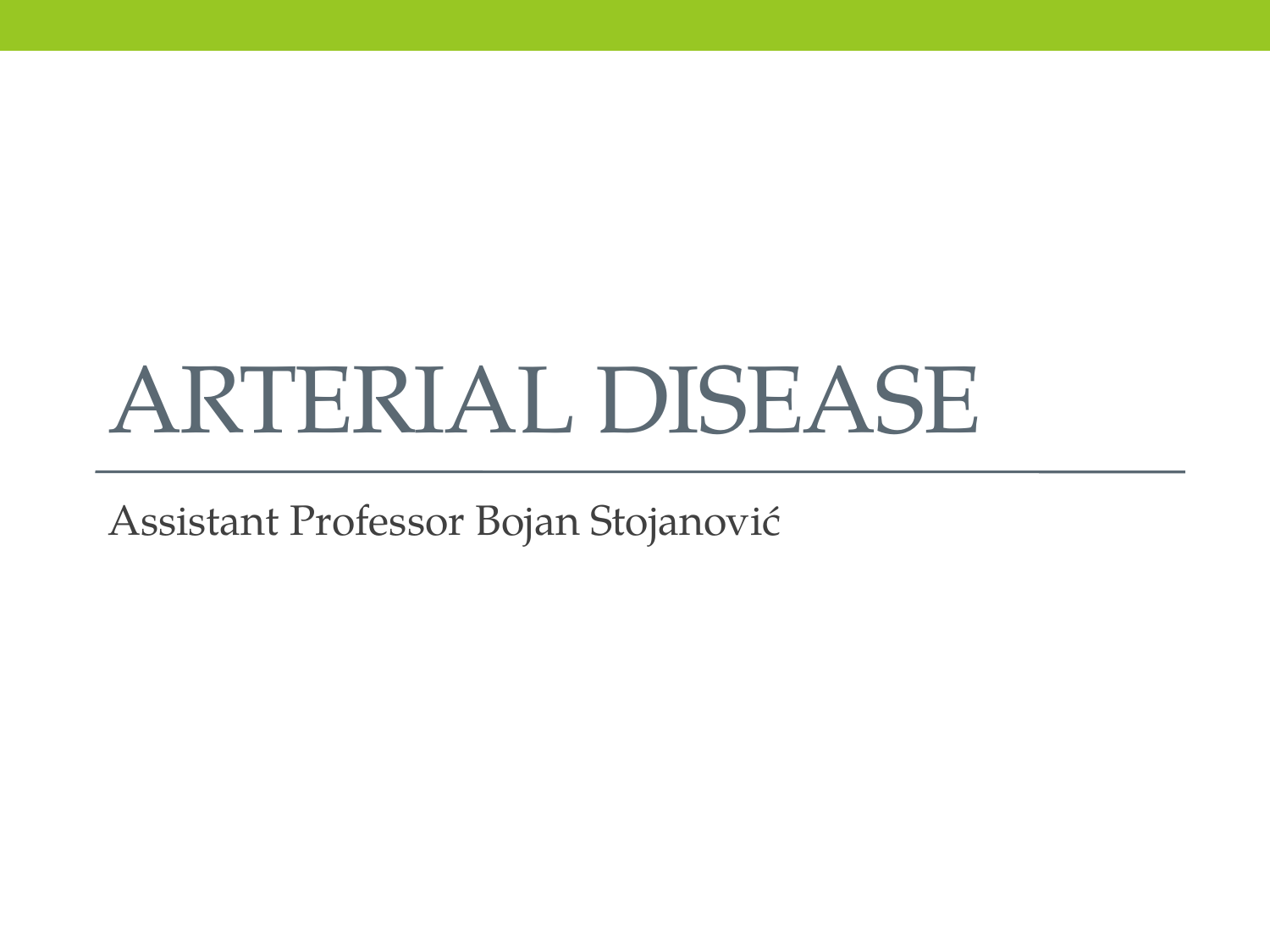

# Arterial Disease
Assistant Professor Bojan Stojanović